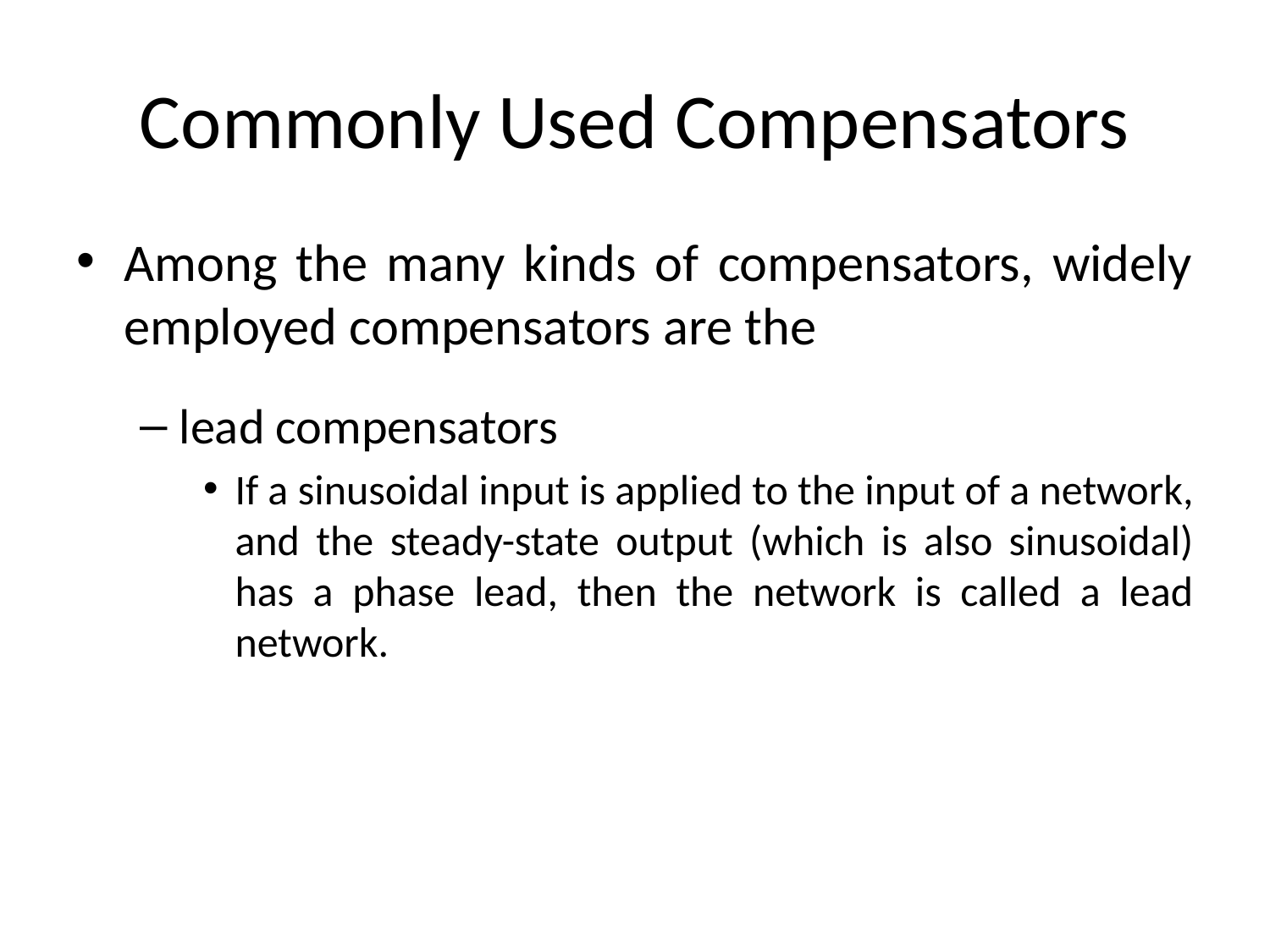

# Commonly Used Compensators
Among the many kinds of compensators, widely employed compensators are the
lead compensators
If a sinusoidal input is applied to the input of a network, and the steady-state output (which is also sinusoidal) has a phase lead, then the network is called a lead network.